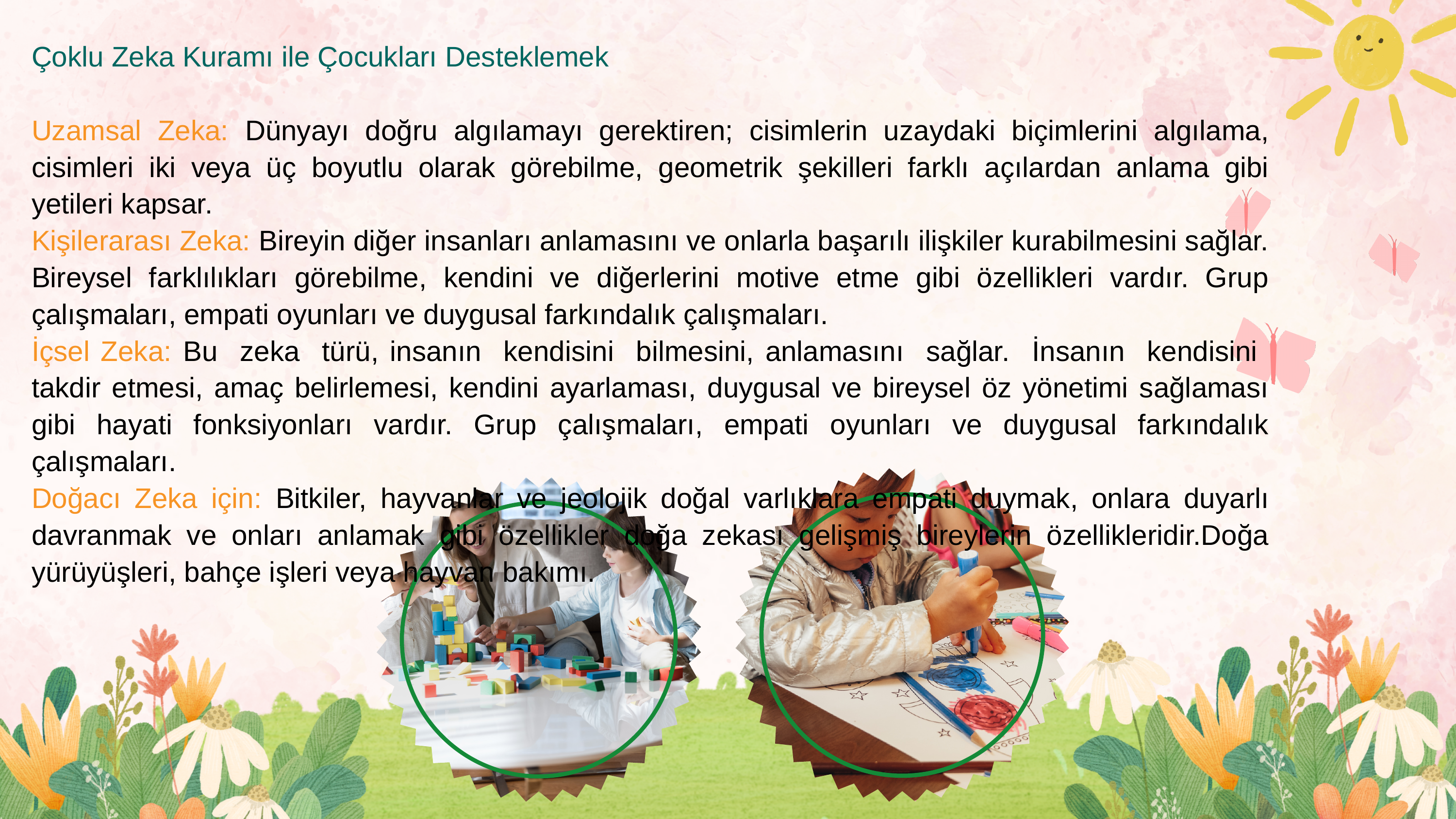

Çoklu Zeka Kuramı ile Çocukları Desteklemek

Uzamsal Zeka: Dünyayı doğru algılamayı gerektiren; cisimlerin uzaydaki biçimlerini algılama, cisimleri iki veya üç boyutlu olarak görebilme, geometrik şekilleri farklı açılardan anlama gibi yetileri kapsar.
Kişilerarası Zeka: Bireyin diğer insanları anlamasını ve onlarla başarılı ilişkiler kurabilmesini sağlar. Bireysel farklılıkları görebilme, kendini ve diğerlerini motive etme gibi özellikleri vardır. Grup çalışmaları, empati oyunları ve duygusal farkındalık çalışmaları.
İçsel Zeka: Bu  zeka  türü, insanın  kendisini  bilmesini, anlamasını  sağlar.  İnsanın  kendisini  takdir etmesi, amaç belirlemesi, kendini ayarlaması, duygusal ve bireysel öz yönetimi sağlaması gibi hayati fonksiyonları vardır. Grup çalışmaları, empati oyunları ve duygusal farkındalık çalışmaları.
Doğacı Zeka için: Bitkiler, hayvanlar ve jeolojik doğal varlıklara empati duymak, onlara duyarlı davranmak ve onları anlamak gibi özellikler doğa zekası gelişmiş bireylerin özellikleridir.Doğa yürüyüşleri, bahçe işleri veya hayvan bakımı.